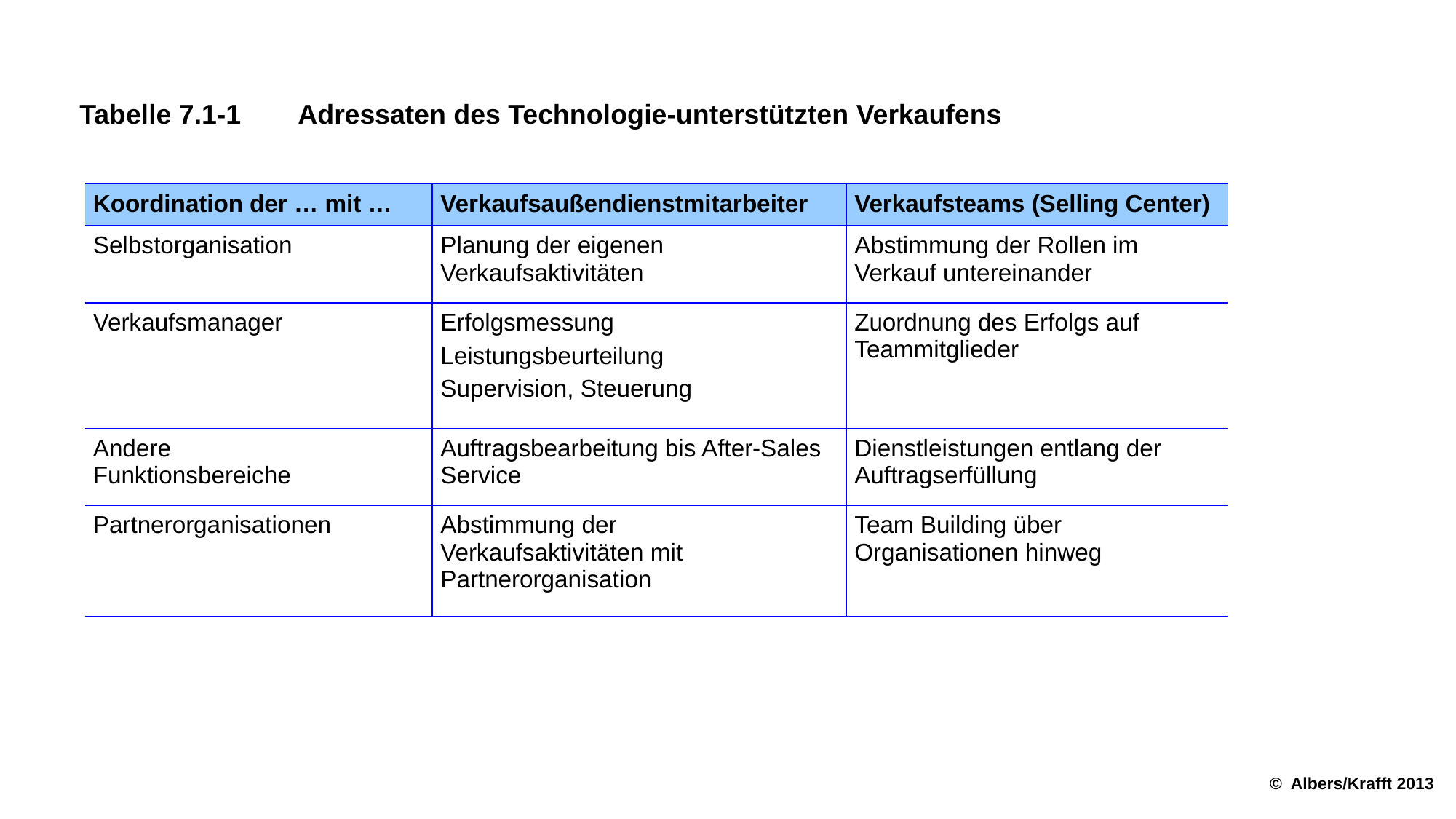

Tabelle 7.1-1	Adressaten des Technologie-unterstützten Verkaufens
| Koordination der … mit … | Verkaufsaußendienstmitarbeiter | Verkaufsteams (Selling Center) |
| --- | --- | --- |
| Selbstorganisation | Planung der eigenen Verkaufsaktivitäten | Abstimmung der Rollen im Verkauf untereinander |
| Verkaufsmanager | Erfolgsmessung Leistungsbeurteilung Supervision, Steuerung | Zuordnung des Erfolgs auf Teammitglieder |
| Andere Funktionsbereiche | Auftragsbearbeitung bis After-Sales Service | Dienstleistungen entlang der Auftragserfüllung |
| Partner­organisationen | Abstimmung der Verkaufsaktivitäten mit Partnerorganisation | Team Building über Organisationen hinweg |
©  Albers/Krafft 2013